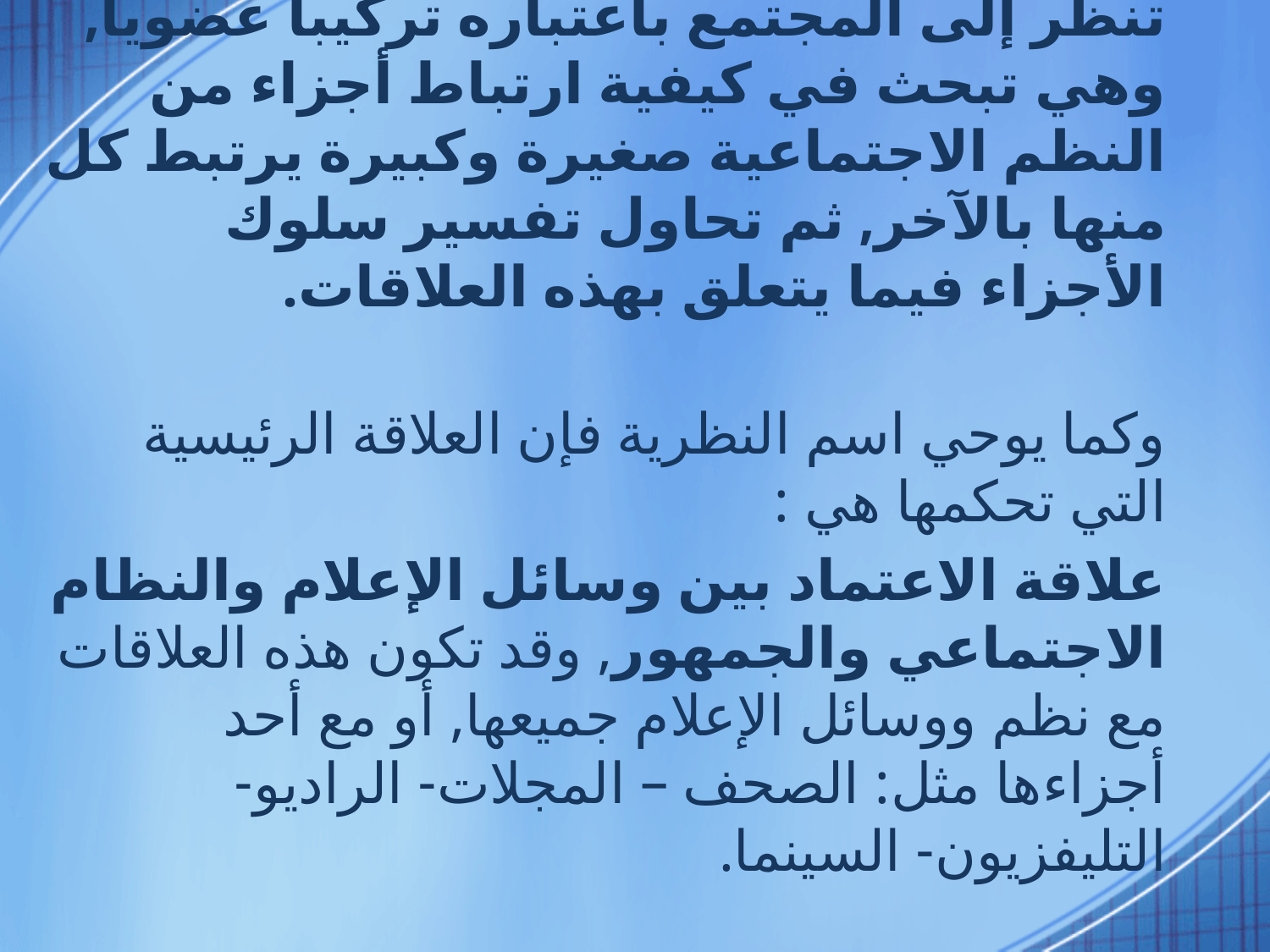

ويمكن القول: إن نظرية الاعتماد على وسائل الإعلام هي (نظرية بيئية), والنظرية البيئية تنظر إلى المجتمع باعتباره تركيباً عضوياً, وهي تبحث في كيفية ارتباط أجزاء من النظم الاجتماعية صغيرة وكبيرة يرتبط كل منها بالآخر, ثم تحاول تفسير سلوك الأجزاء فيما يتعلق بهذه العلاقات.
وكما يوحي اسم النظرية فإن العلاقة الرئيسية التي تحكمها هي :
علاقة الاعتماد بين وسائل الإعلام والنظام الاجتماعي والجمهور, وقد تكون هذه العلاقات مع نظم ووسائل الإعلام جميعها, أو مع أحد أجزاءها مثل: الصحف – المجلات- الراديو- التليفزيون- السينما.